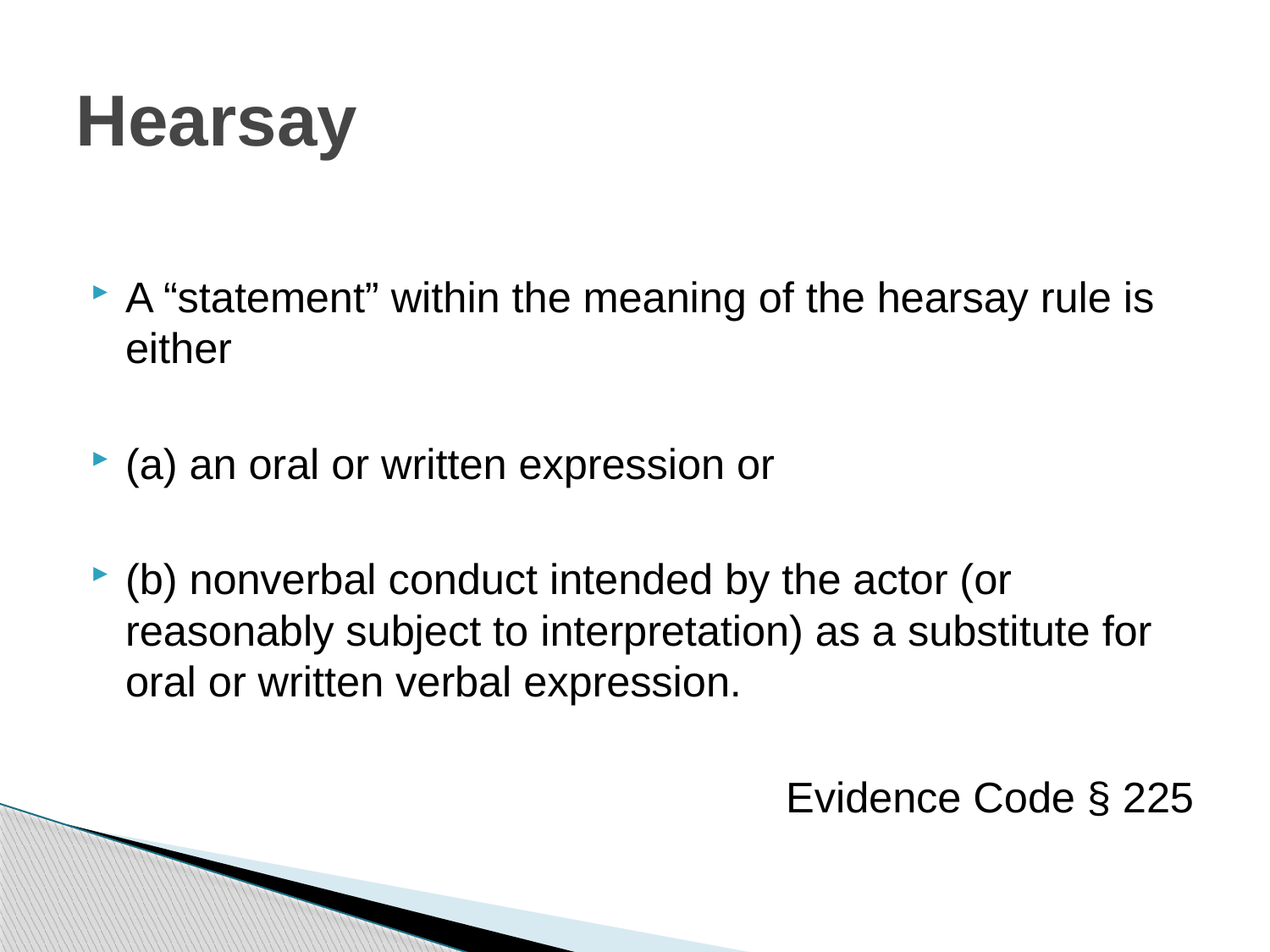

# Hearsay

A “statement” within the meaning of the hearsay rule is either

(a) an oral or written expression or

(b) nonverbal conduct intended by the actor (or reasonably subject to interpretation) as a substitute for oral or written verbal expression.

Evidence Code § 225